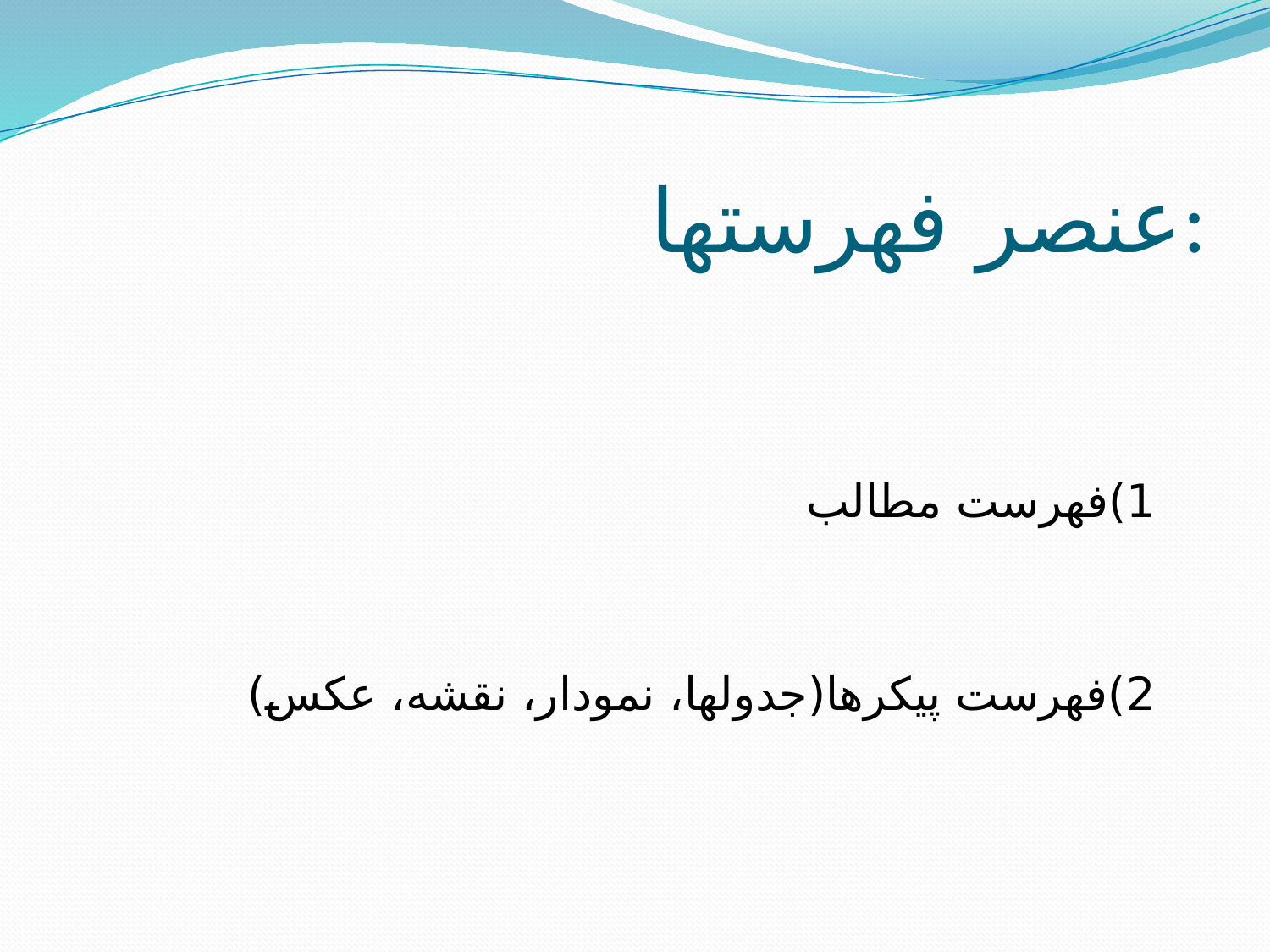

# عنصر فهرستها:

		1)فهرست مطالب

		2)فهرست پیکرها(جدولها، نمودار، نقشه، عکس)